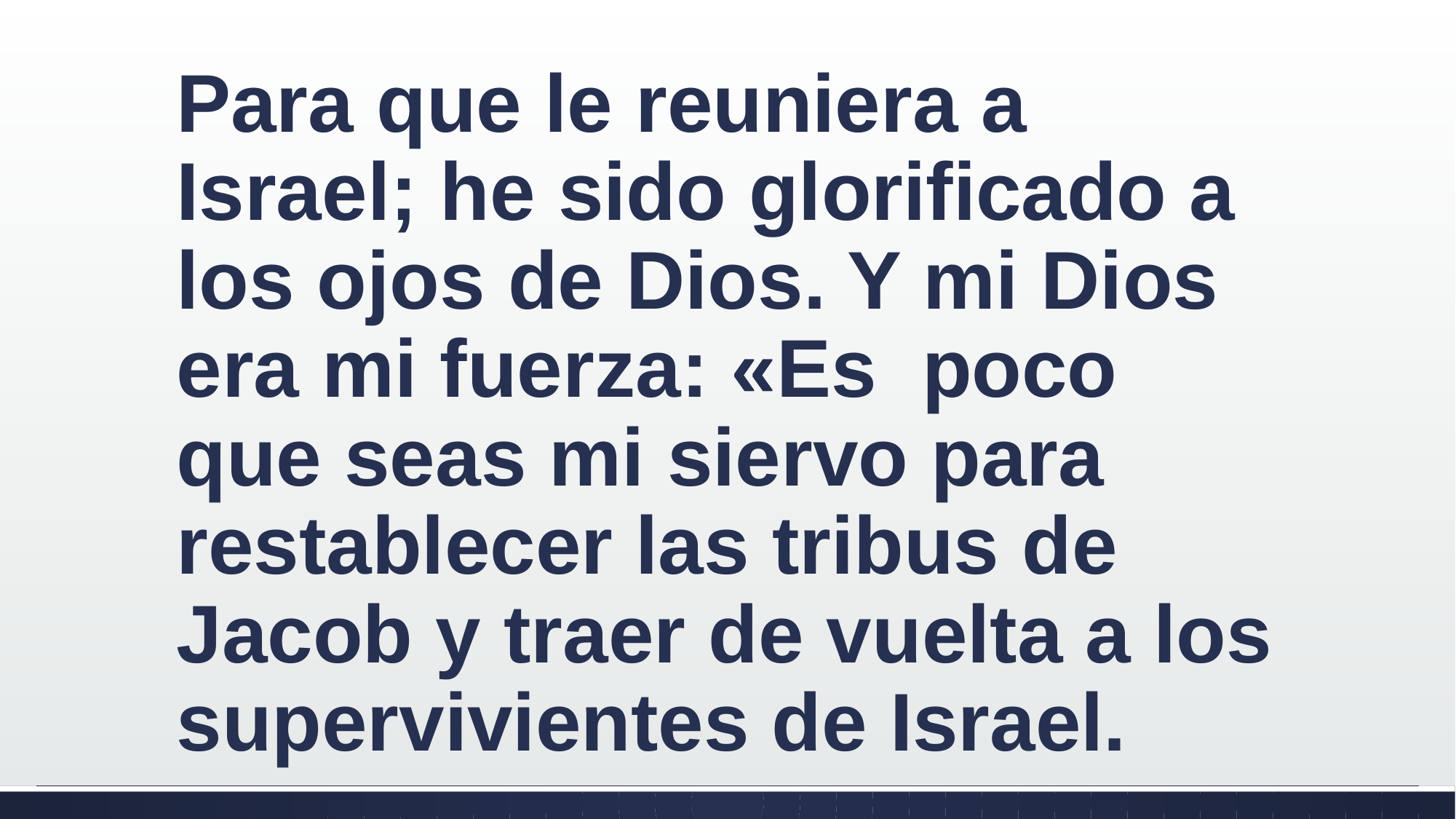

#
Para que le reuniera a Israel; he sido glorificado a los ojos de Dios. Y mi Dios era mi fuerza: «Es  poco que seas mi siervo para restablecer las tribus de Jacob y traer de vuelta a los supervivientes de Israel.